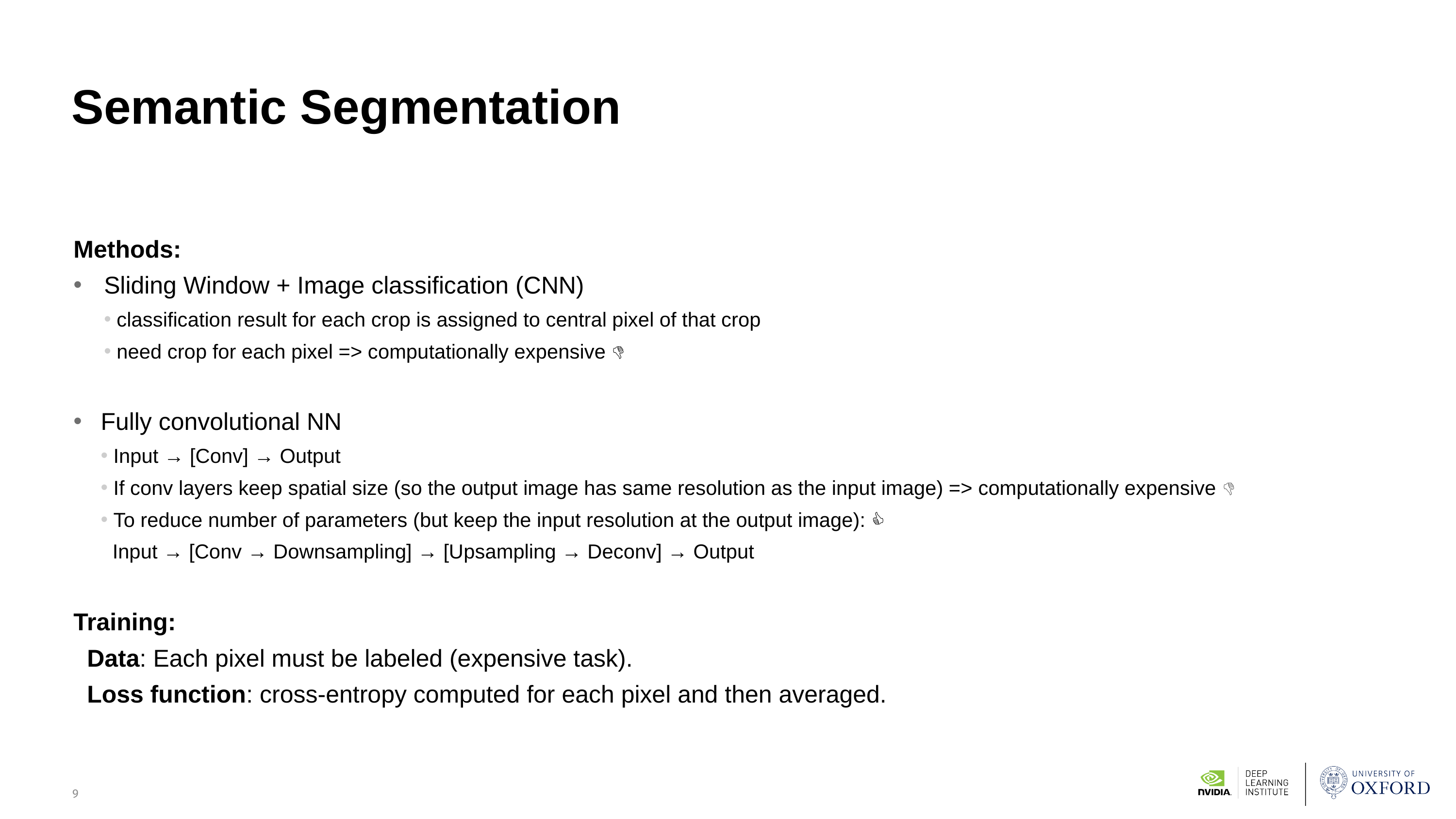

# Semantic Segmentation
Methods:
Sliding Window + Image classification (CNN)
 classification result for each crop is assigned to central pixel of that crop
 need crop for each pixel => computationally expensive 👎

Fully convolutional NN
 Input → [Conv] → Output
 If conv layers keep spatial size (so the output image has same resolution as the input image) => computationally expensive 👎
 To reduce number of parameters (but keep the input resolution at the output image): 👍
       Input → [Conv → Downsampling] → [Upsampling → Deconv] → Output

Training:
  Data: Each pixel must be labeled (expensive task).
  Loss function: cross-entropy computed for each pixel and then averaged.